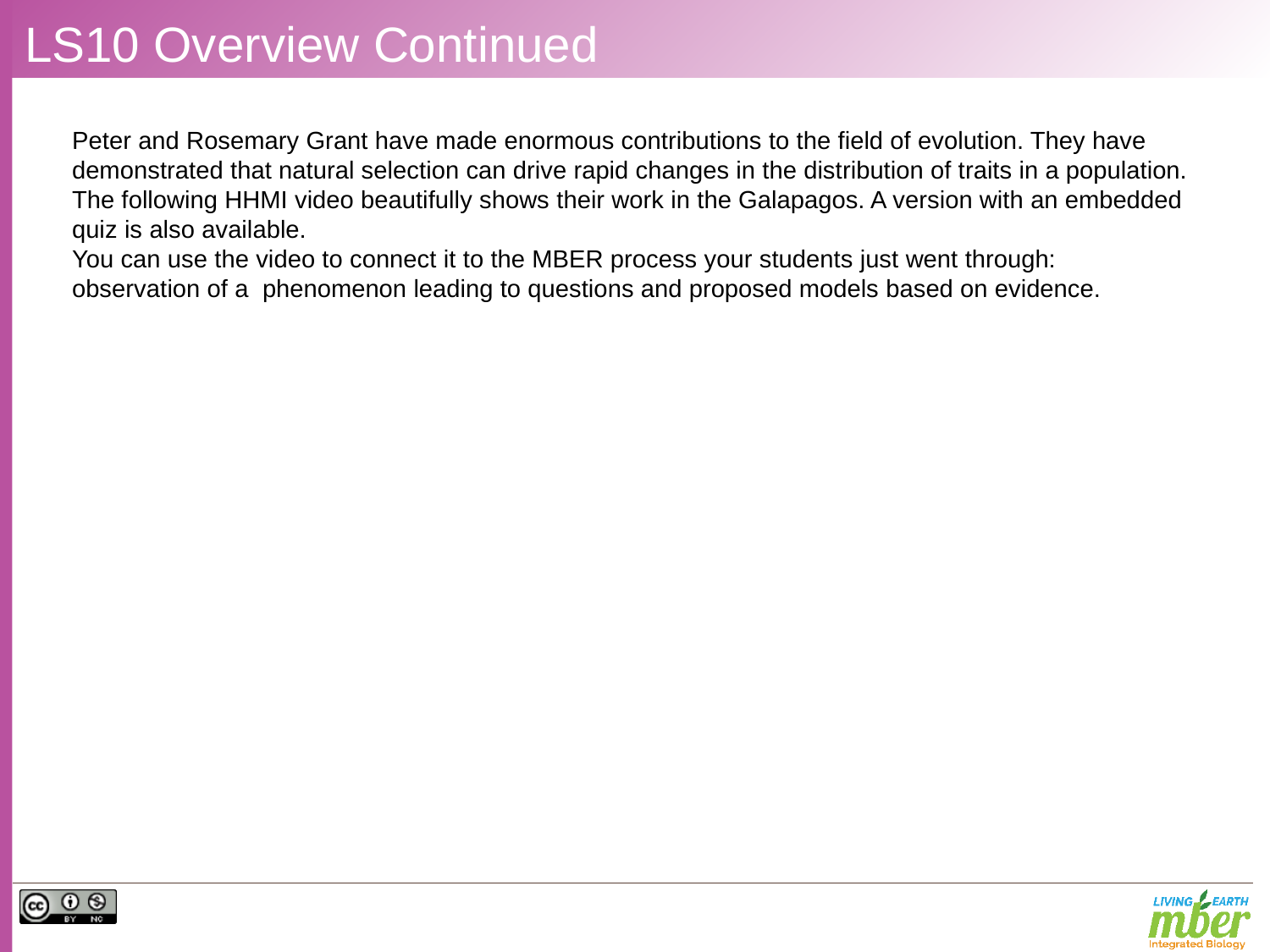

# LS10 Overview Continued
Peter and Rosemary Grant have made enormous contributions to the field of evolution. They have demonstrated that natural selection can drive rapid changes in the distribution of traits in a population. The following HHMI video beautifully shows their work in the Galapagos. A version with an embedded quiz is also available.
You can use the video to connect it to the MBER process your students just went through:  observation of a  phenomenon leading to questions and proposed models based on evidence.